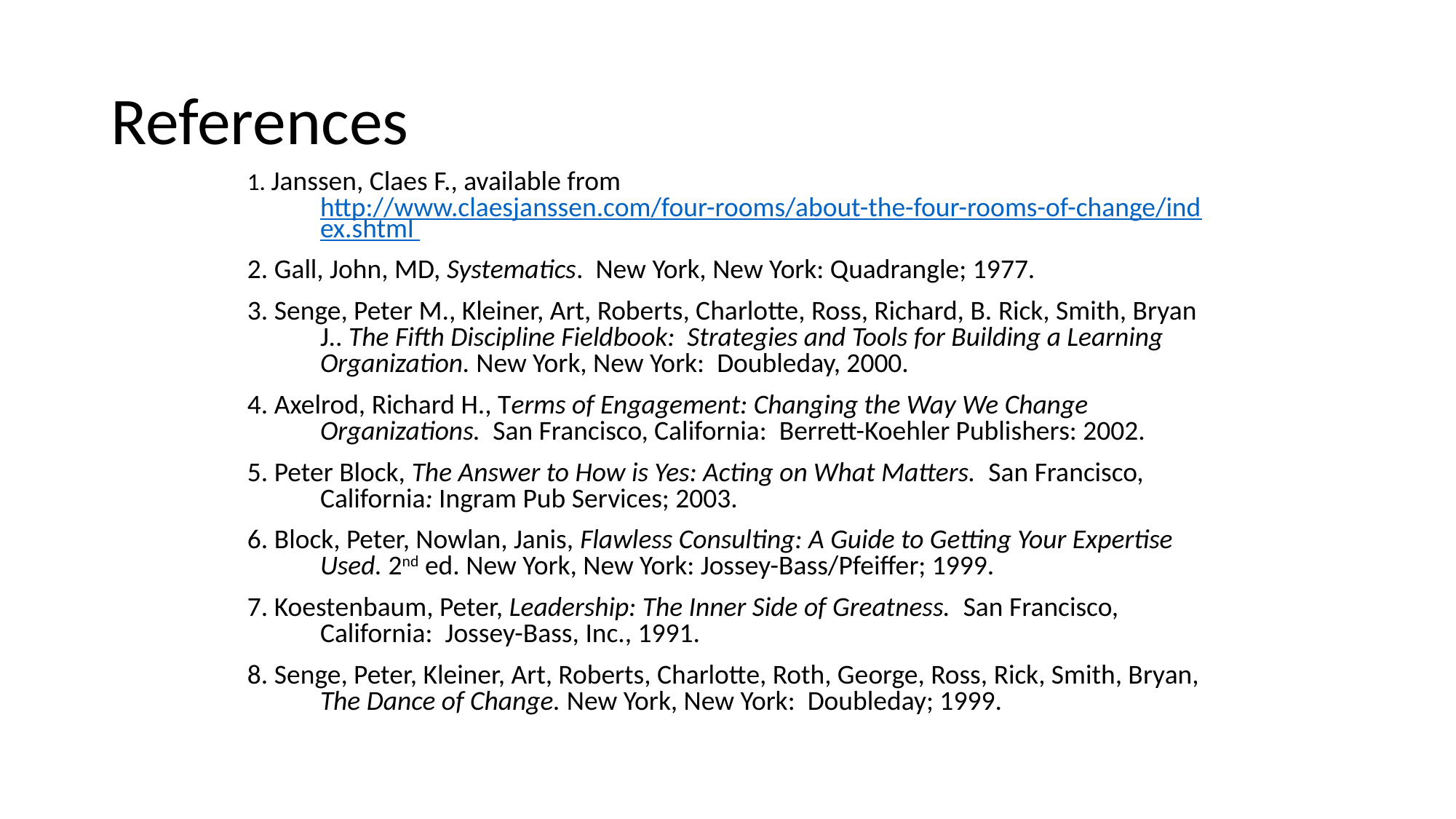

# References
1. Janssen, Claes F., available from http://www.claesjanssen.com/four-rooms/about-the-four-rooms-of-change/index.shtml
2. Gall, John, MD, Systematics.  New York, New York: Quadrangle; 1977.
3. Senge, Peter M., Kleiner, Art, Roberts, Charlotte, Ross, Richard, B. Rick, Smith, Bryan J.. The Fifth Discipline Fieldbook:  Strategies and Tools for Building a Learning Organization. New York, New York:  Doubleday, 2000.
4. Axelrod, Richard H., Terms of Engagement: Changing the Way We Change Organizations.  San Francisco, California:  Berrett-Koehler Publishers: 2002.
5. Peter Block, The Answer to How is Yes: Acting on What Matters.  San Francisco, California: Ingram Pub Services; 2003.
6. Block, Peter, Nowlan, Janis, Flawless Consulting: A Guide to Getting Your Expertise Used. 2nd ed. New York, New York: Jossey-Bass/Pfeiffer; 1999.
7. Koestenbaum, Peter, Leadership: The Inner Side of Greatness.  San Francisco, California:  Jossey-Bass, Inc., 1991.
8. Senge, Peter, Kleiner, Art, Roberts, Charlotte, Roth, George, Ross, Rick, Smith, Bryan, The Dance of Change. New York, New York:  Doubleday; 1999.